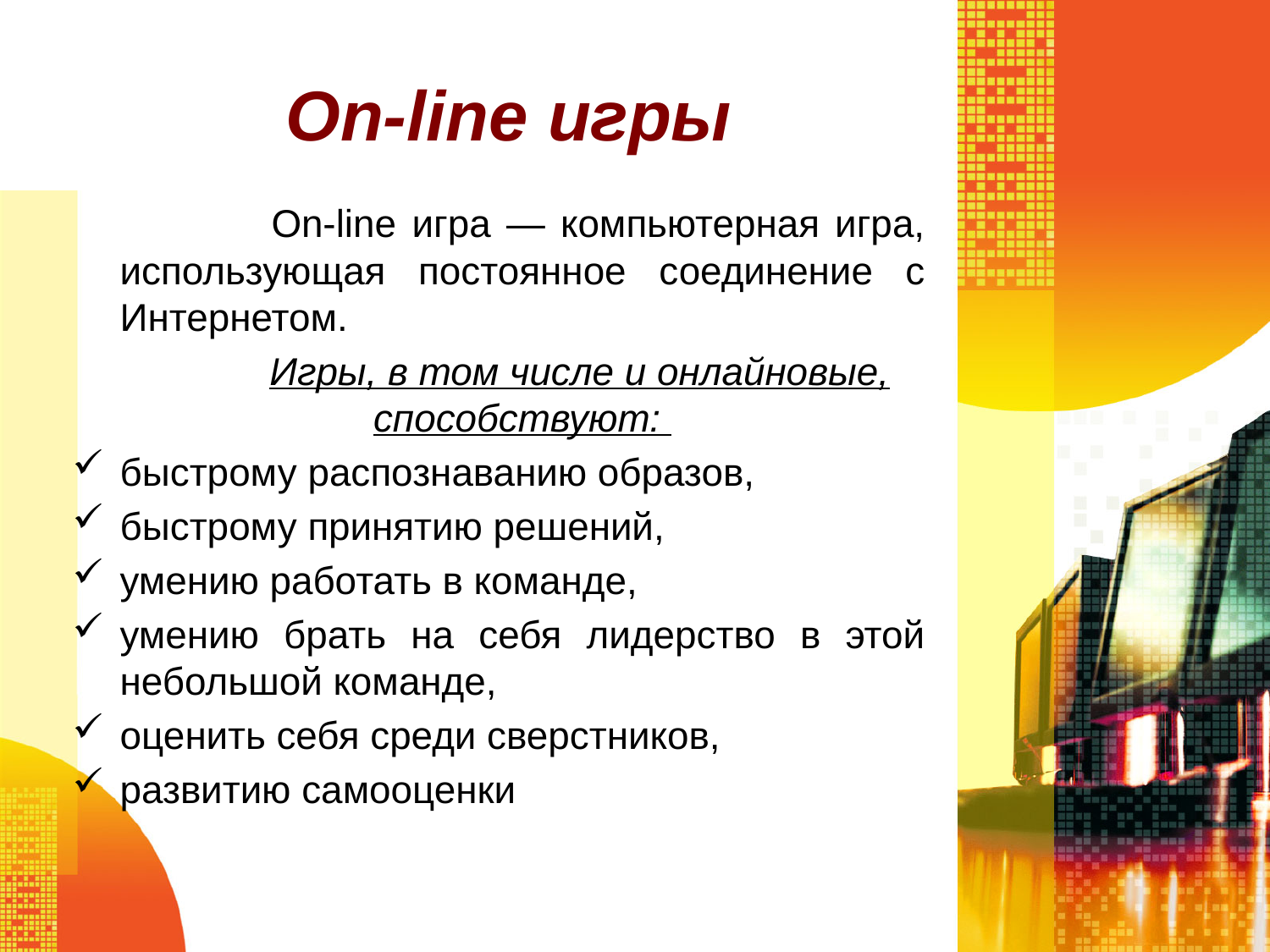

# Оn-line игры
            On-line игра — компьютерная игра, использующая постоянное соединение с Интернетом.
               Игры, в том числе и онлайновые, способствуют:
быстрому распознаванию образов,
быстрому принятию решений,
умению работать в команде,
умению брать на себя лидерство в этой небольшой команде,
оценить себя среди сверстников,
развитию самооценки